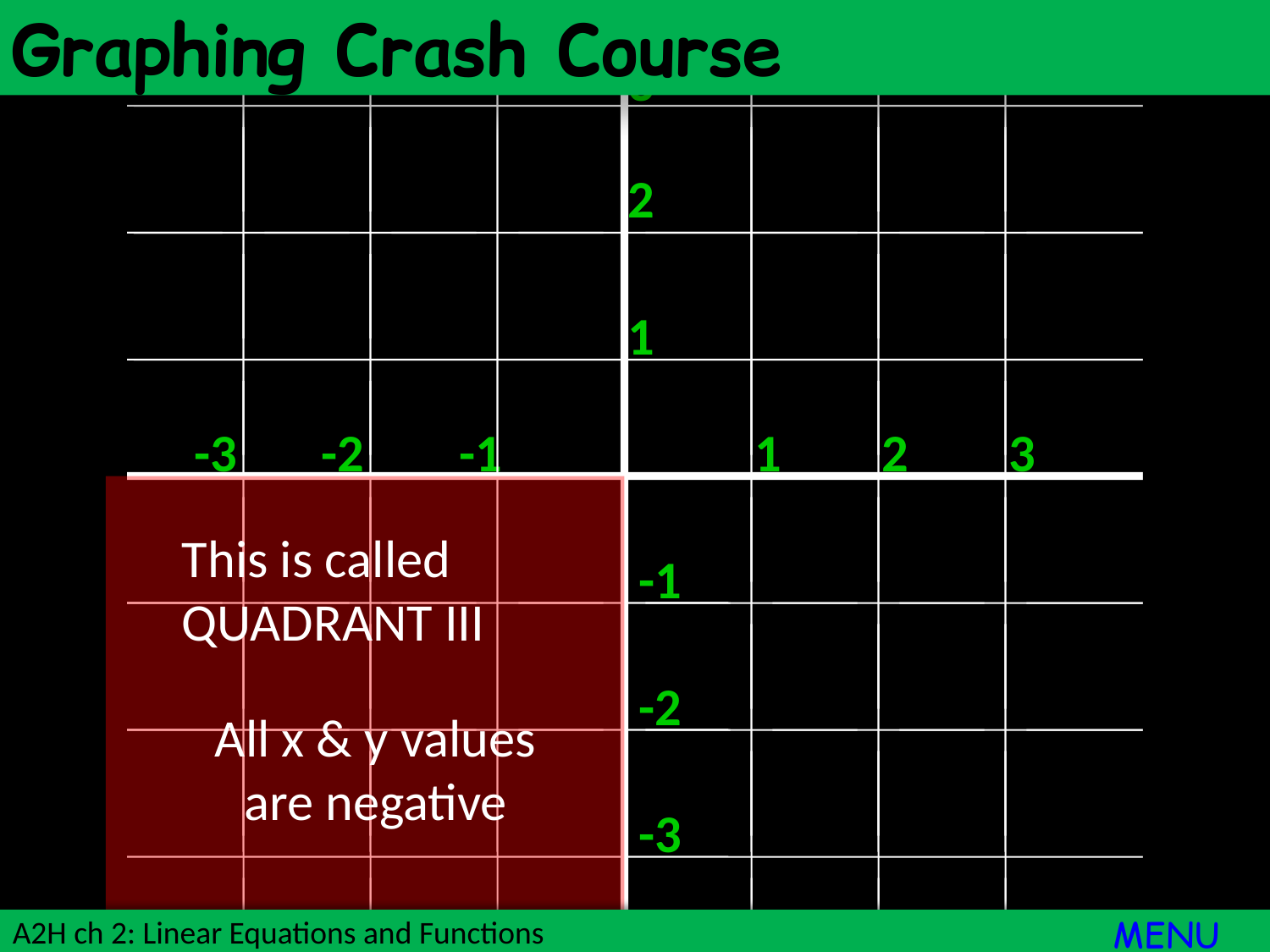

3

2

1

-3
-2
-1
1
2
3

-1

-2

-3

Graphing Crash Course

This is called QUADRANT III
All x & y values are negative
MENU
A2H ch 2: Linear Equations and Functions